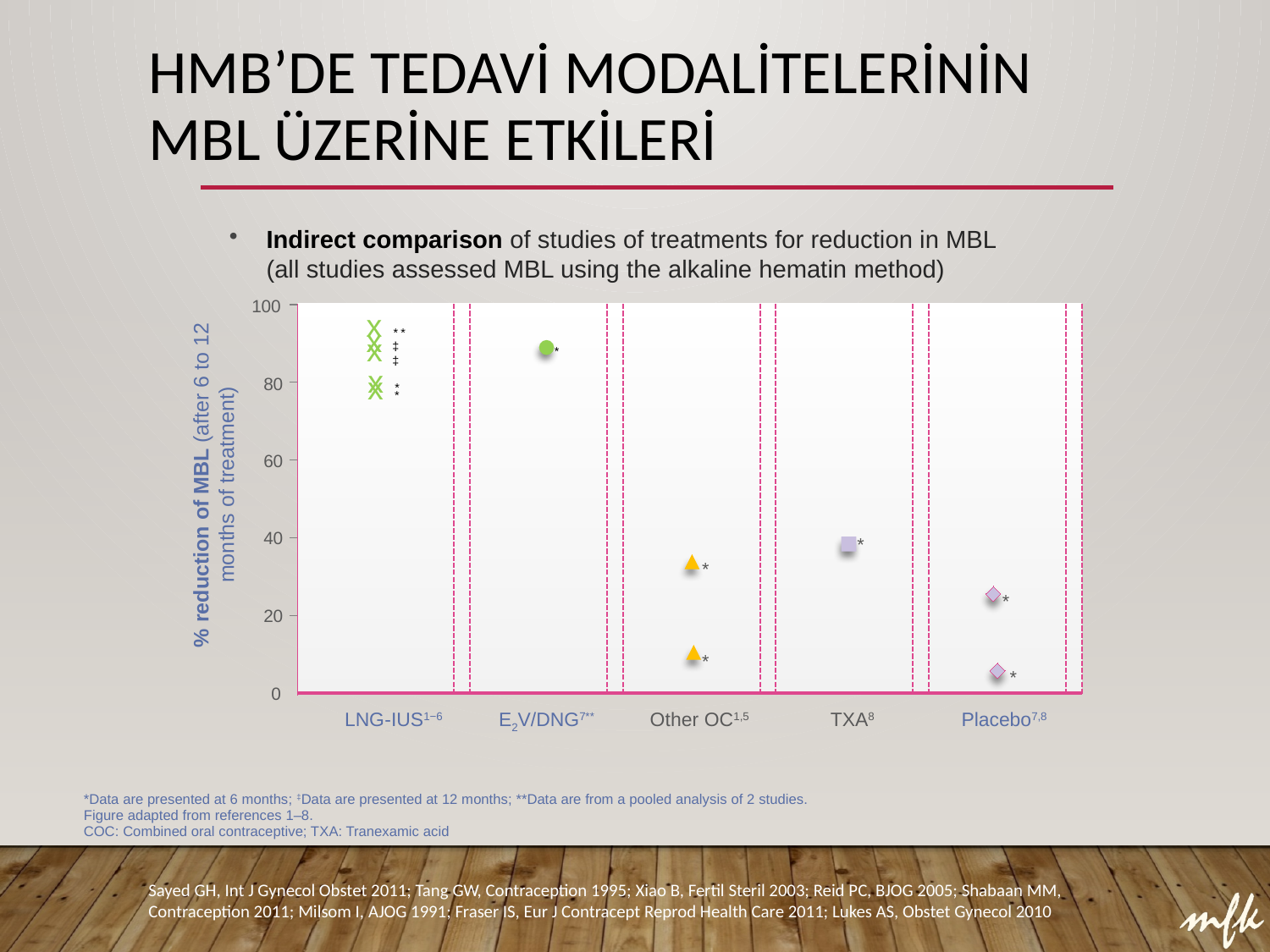

# HMB’de Tedavi Modalitelerinin MBL Üzerine Etkileri
Indirect comparison of studies of treatments for reduction in MBL
(all studies assessed MBL using the alkaline hematin method)
100

80
60
% reduction of MBL (after 6 to 12 months of treatment)
40
20
0
LNG-IUS1−6
E2V/DNG7**
Other OC1,5
TXA8
Placebo7,8
x
x
*
*
x
‡
*

‡
x
x
*
*
*

*

*

*

*

*Data are presented at 6 months; ‡Data are presented at 12 months; **Data are from a pooled analysis of 2 studies.
Figure adapted from references 1–8.
COC: Combined oral contraceptive; TXA: Tranexamic acid
Sayed GH, Int J Gynecol Obstet 2011; Tang GW, Contraception 1995; Xiao B, Fertil Steril 2003; Reid PC, BJOG 2005; Shabaan MM, Contraception 2011; Milsom I, AJOG 1991; Fraser IS, Eur J Contracept Reprod Health Care 2011; Lukes AS, Obstet Gynecol 2010